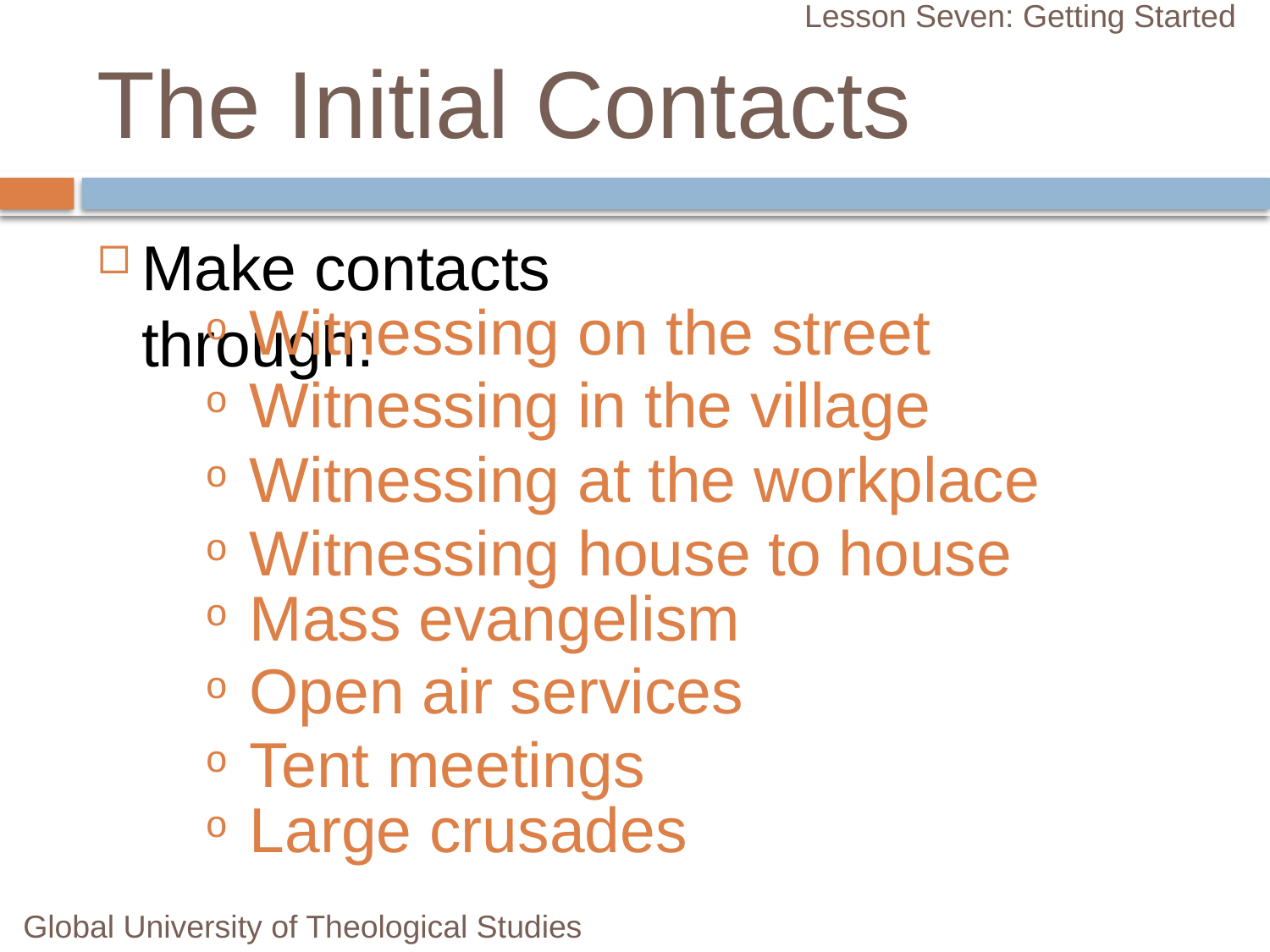

Lesson Seven: Getting Started
# The Initial Contacts
Make contacts through:
Witnessing on the street
Witnessing in the village
Witnessing at the workplace
Witnessing house to house
Mass evangelism
Open air services
Tent meetings
Large crusades
Global University of Theological Studies